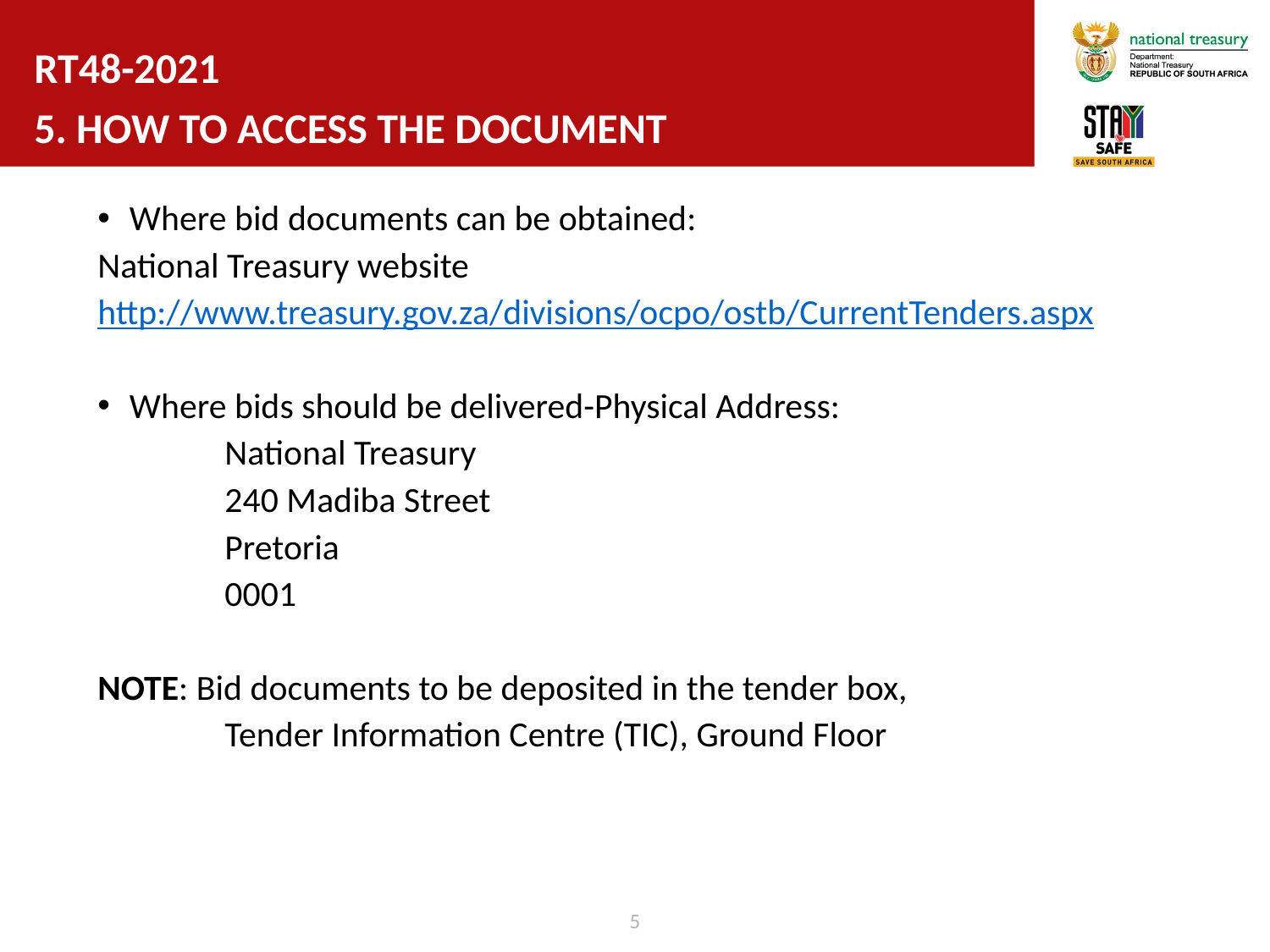

# Rt48-2021 5. HOW TO Access the document
Where bid documents can be obtained:
National Treasury website
http://www.treasury.gov.za/divisions/ocpo/ostb/CurrentTenders.aspx

Where bids should be delivered-Physical Address:
	National Treasury
	240 Madiba Street
	Pretoria
	0001

NOTE: Bid documents to be deposited in the tender box,
	Tender Information Centre (TIC), Ground Floor
5